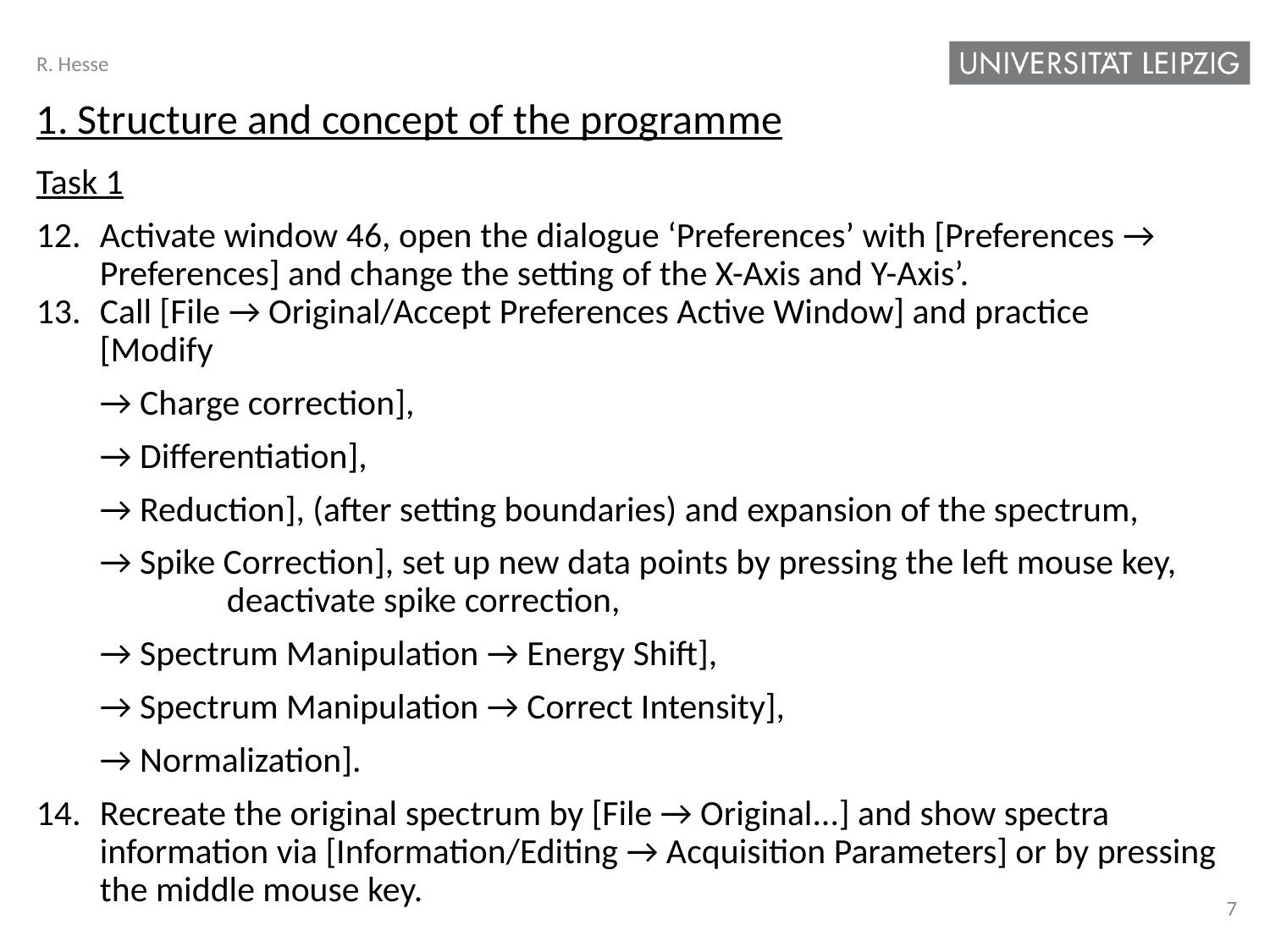

R. Hesse
1. Structure and concept of the programme
Task 1

Activate window 46, open the dialogue ‘Preferences’ with [Preferences → Preferences] and change the setting of the X-Axis and Y-Axis’.
Call [File → Original/Accept Preferences Active Window] and practice
[Modify

→ Charge correction],

→ Differentiation],

→ Reduction], (after setting boundaries) and expansion of the spectrum,

→ Spike Correction], set up new data points by pressing the left mouse key, 	deactivate spike correction,

→ Spectrum Manipulation → Energy Shift],

→ Spectrum Manipulation → Correct Intensity],

→ Normalization].

Recreate the original spectrum by [File → Original...] and show spectra information via [Information/Editing → Acquisition Parameters] or by pressing the middle mouse key.
7